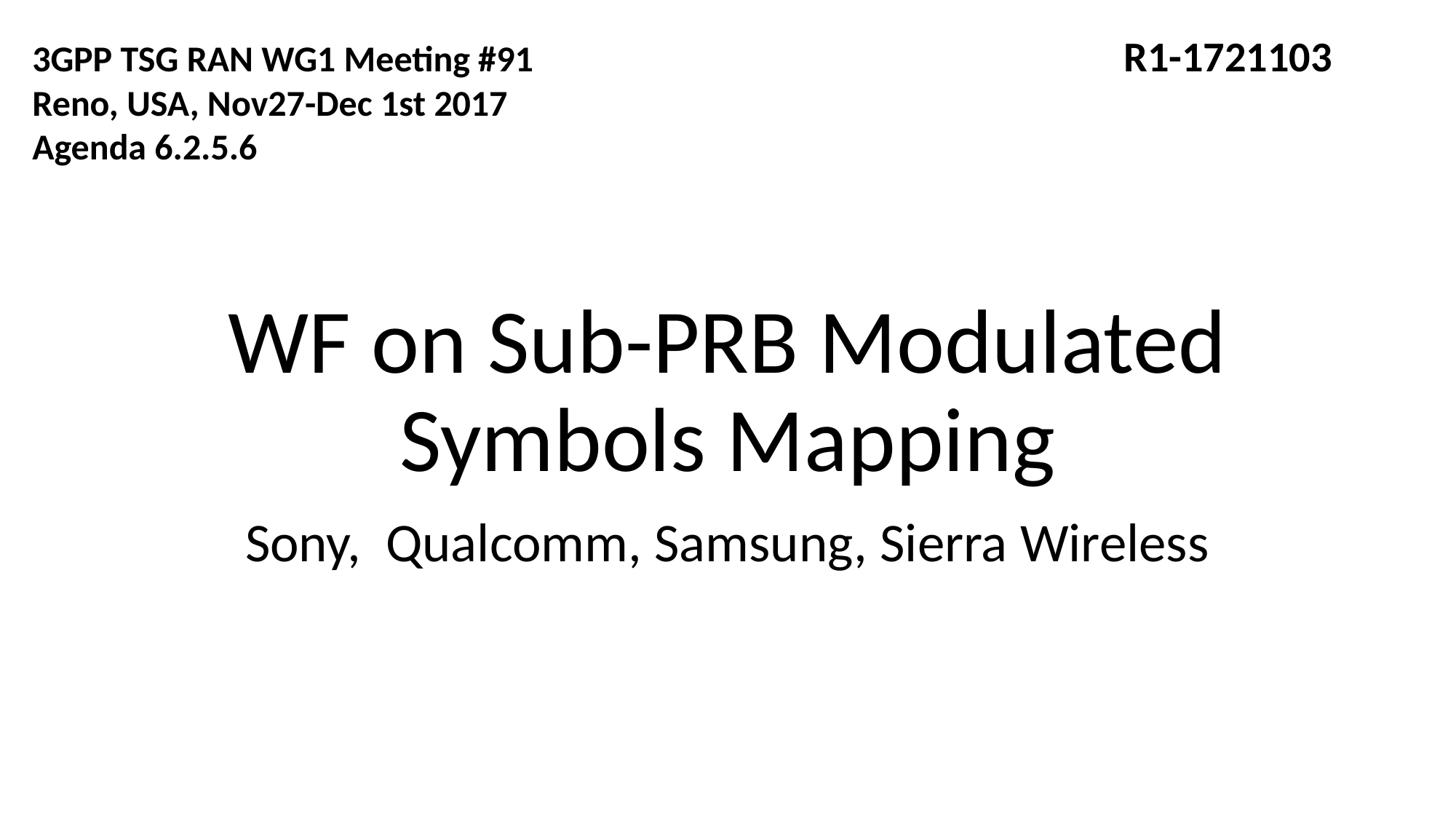

3GPP TSG RAN WG1 Meeting #91  						R1-1721103
Reno, USA, Nov27-Dec 1st 2017
Agenda 6.2.5.6
# WF on Sub-PRB Modulated Symbols Mapping
Sony,  Qualcomm, Samsung, Sierra Wireless